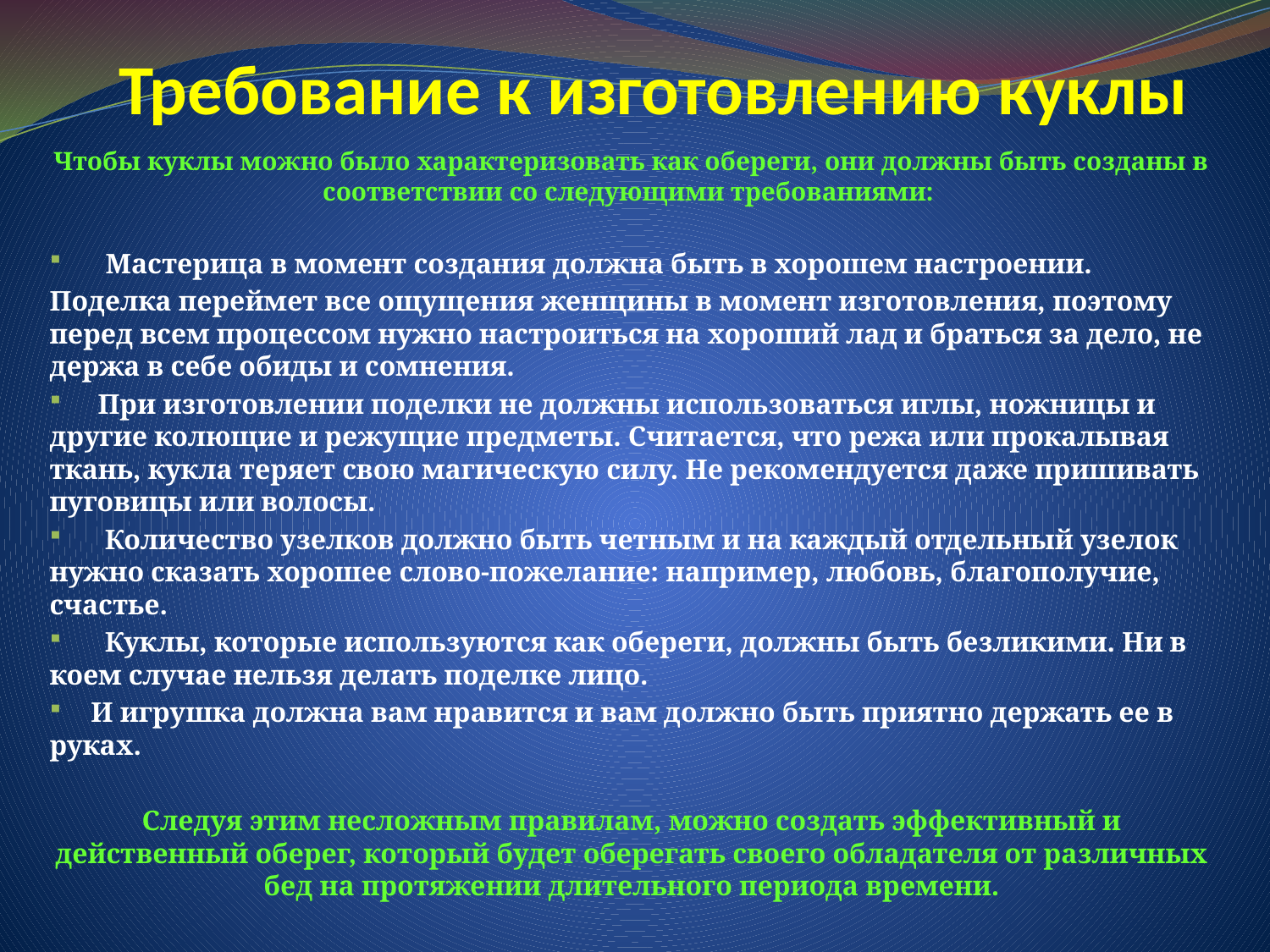

# Требование к изготовлению куклы
Чтобы куклы можно было характеризовать как обереги, они должны быть созданы в соответствии со следующими требованиями:

Мастерица в момент создания должна быть в хорошем настроении.
Поделка переймет все ощущения женщины в момент изготовления, поэтому перед всем процессом нужно настроиться на хороший лад и браться за дело, не держа в себе обиды и сомнения.
      При изготовлении поделки не должны использоваться иглы, ножницы и другие колющие и режущие предметы. Считается, что режа или прокалывая ткань, кукла теряет свою магическую силу. Не рекомендуется даже пришивать пуговицы или волосы.
       Количество узелков должно быть четным и на каждый отдельный узелок нужно сказать хорошее слово-пожелание: например, любовь, благополучие, счастье.
       Куклы, которые используются как обереги, должны быть безликими. Ни в коем случае нельзя делать поделке лицо.
     И игрушка должна вам нравится и вам должно быть приятно держать ее в руках.

Следуя этим несложным правилам, можно создать эффективный и действенный оберег, который будет оберегать своего обладателя от различных бед на протяжении длительного периода времени.